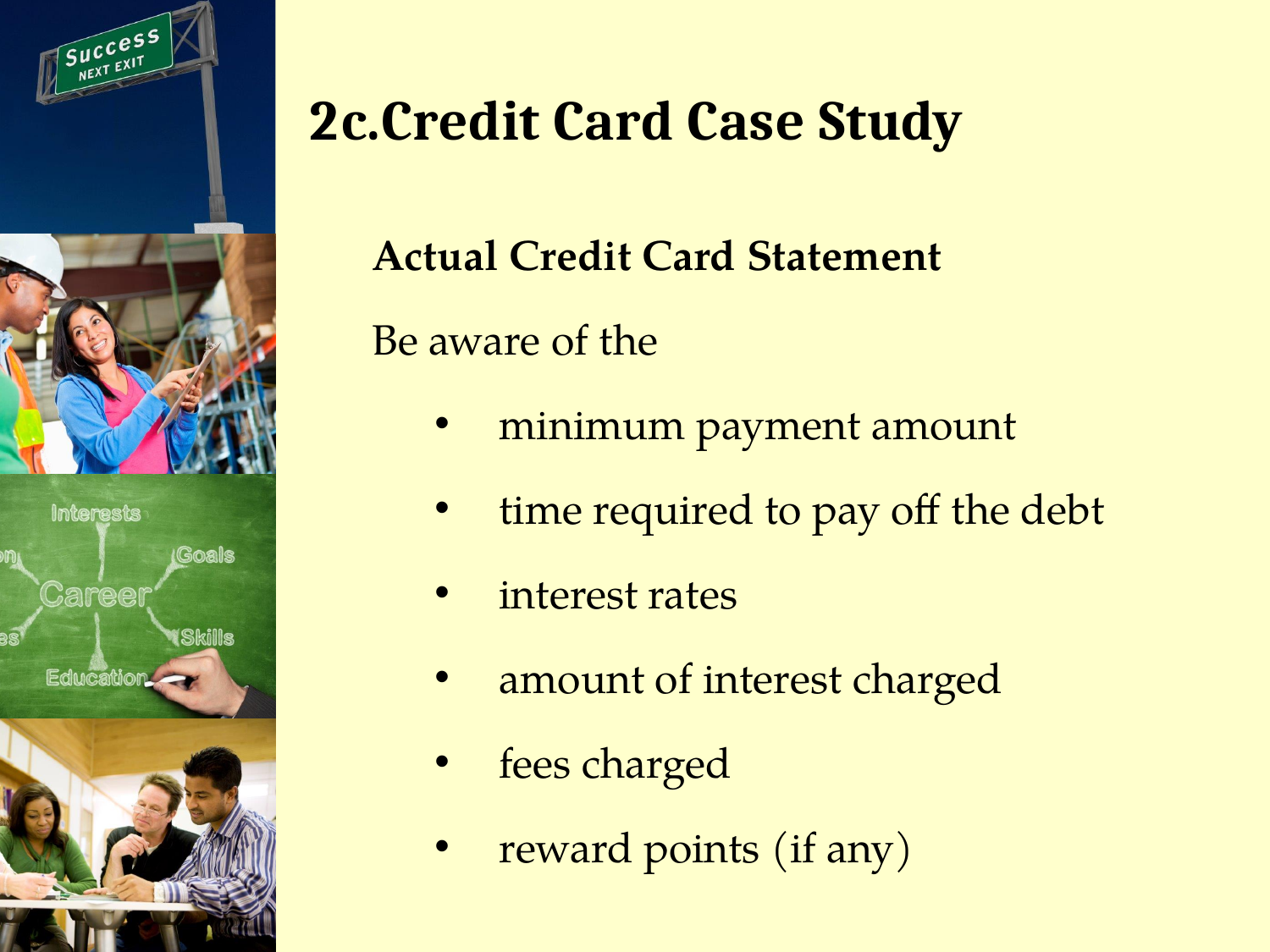

# 2c.Credit Card Case Study
Actual Credit Card Statement
Be aware of the
minimum payment amount
time required to pay off the debt
interest rates
amount of interest charged
fees charged
reward points (if any)